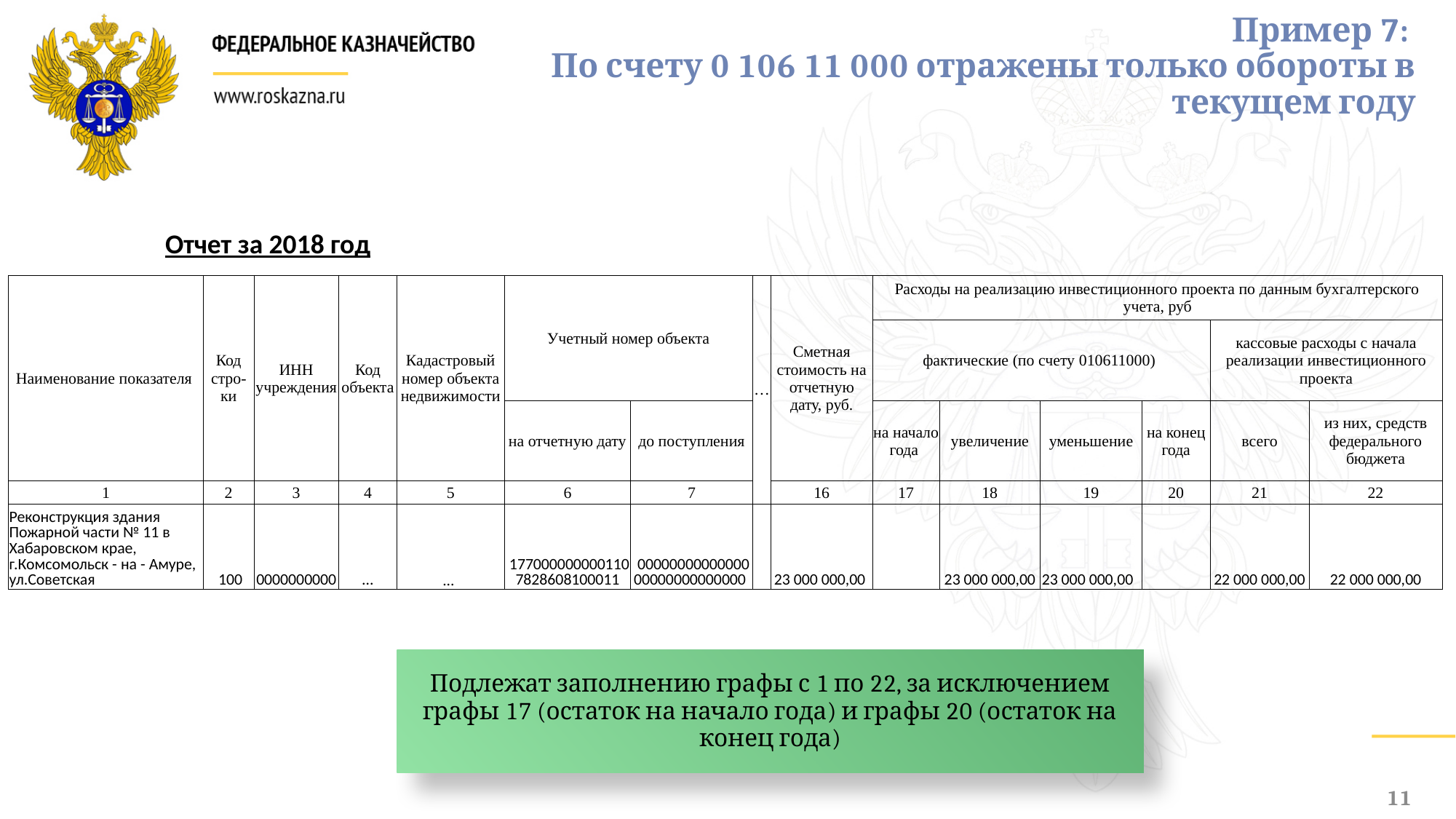

Пример 7:
По счету 0 106 11 000 отражены только обороты в текущем году
Отчет за 2018 год
| Наименование показателя | Код стро- ки | ИНН учреждения | Код объекта | Кадастровый номер объекта недвижимости | Учетный номер объекта |  | … | Сметная стоимость на отчетную дату, руб. | Расходы на реализацию инвестиционного проекта по данным бухгалтерского учета, руб |  |  |  |  |  |
| --- | --- | --- | --- | --- | --- | --- | --- | --- | --- | --- | --- | --- | --- | --- |
|  |  |  |  |  |  |  |  |  | фактические (по счету 010611000) |  |  |  | кассовые расходы с начала реализации инвестиционного проекта |  |
|  |  |  |  |  | на отчетную дату | до поступления |  |  | на начало года | увеличение | уменьшение | на конец года | всего | из них, средств федерального бюджета |
| 1 | 2 | 3 | 4 | 5 | 6 | 7 |  | 16 | 17 | 18 | 19 | 20 | 21 | 22 |
| Реконструкция здания Пожарной части № 11 в Хабаровском крае, г.Комсомольск - на - Амуре, ул.Советская | 100 | 0000000000 | … | ... | 1770000000001107828608100011 | 0000000000000000000000000000 |  | 23 000 000,00 |  | 23 000 000,00 | 23 000 000,00 |  | 22 000 000,00 | 22 000 000,00 |
Подлежат заполнению графы с 1 по 22, за исключением графы 17 (остаток на начало года) и графы 20 (остаток на конец года)

11